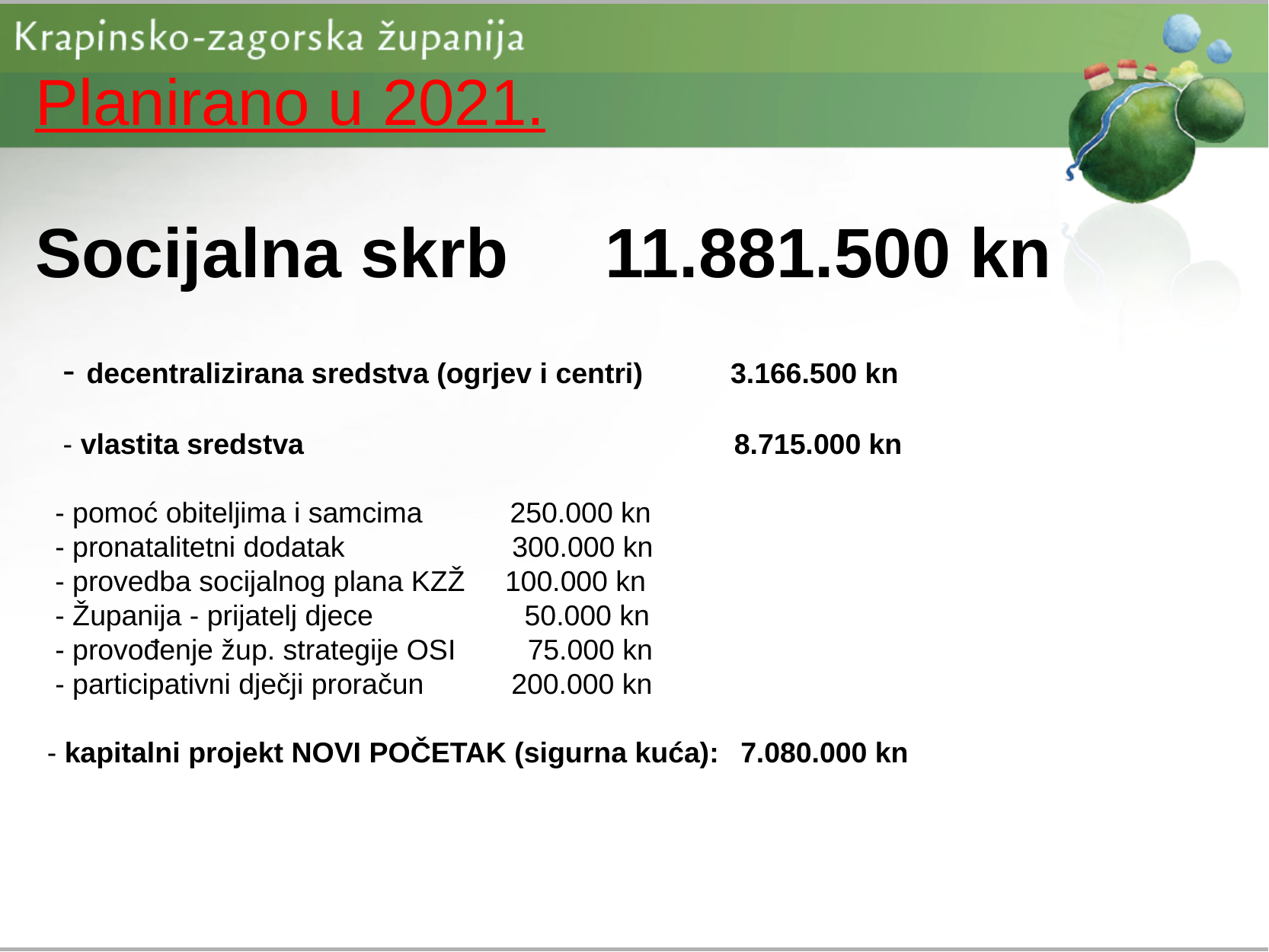

# Planirano u 2021. Socijalna skrb     11.881.500 kn

  - decentralizirana sredstva (ogrjev i centri)           3.166.500 kn

  - vlastita sredstva                                                      8.715.000 kn

 - pomoć obiteljima i samcima           250.000 kn
 - pronatalitetni dodatak                     300.000 kn
 - provedba socijalnog plana KZŽ     100.000 kn
 - Županija - prijatelj djece                   50.000 kn
 - provođenje žup. strategije OSI         75.000 kn
 - participativni dječji proračun           200.000 kn

- kapitalni projekt NOVI POČETAK (sigurna kuća): 	 7.080.000 kn